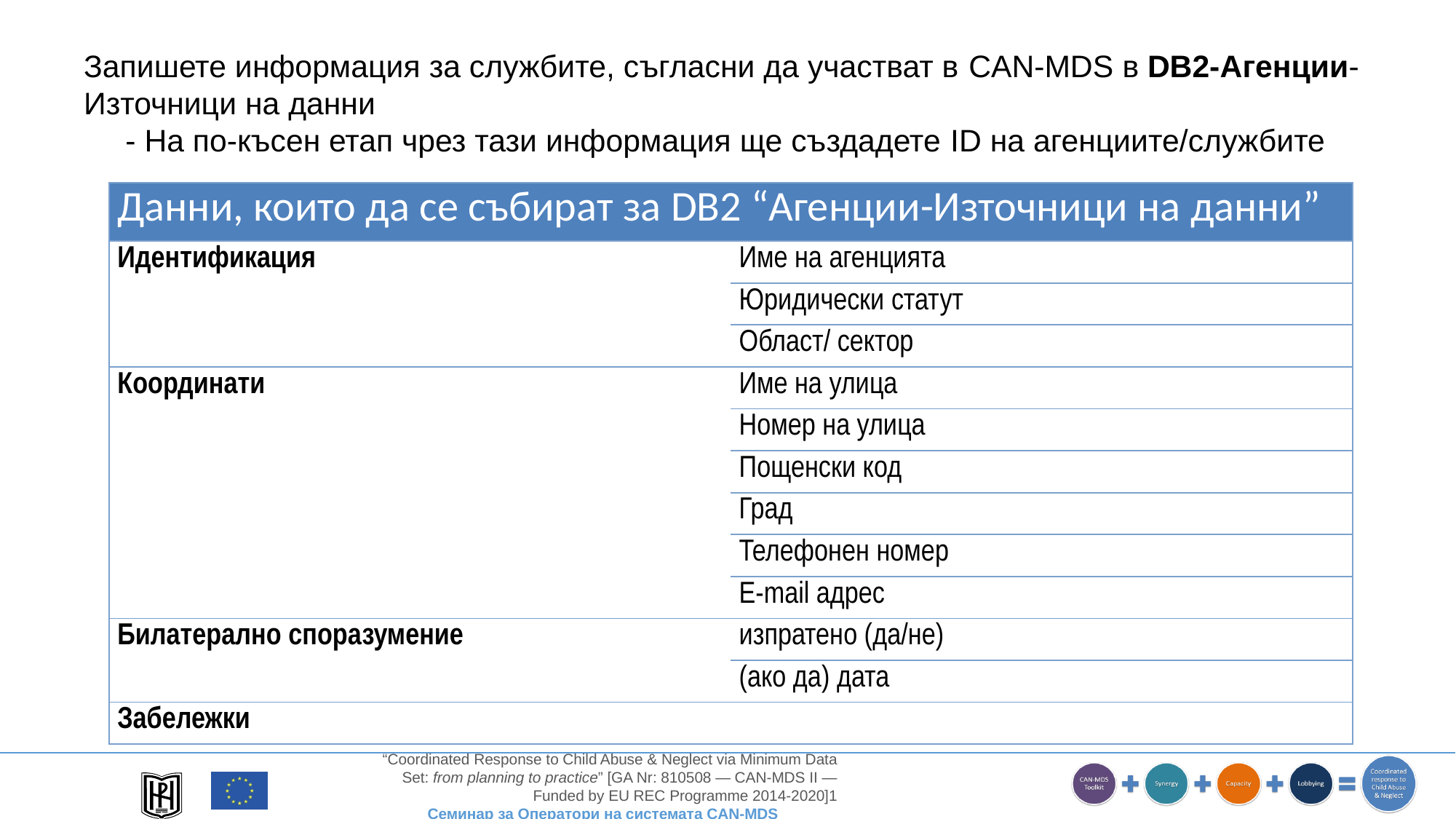

Запишете информация за службите, съгласни да участват в CAN-MDS в DB2-Агенции-Източници на данни
	- На по-късен етап чрез тази информация ще създадете ID на агенциите/службите
| Данни, които да се събират за DB2 “Агенции-Източници на данни” |  |
| --- | --- |
| Идентификация | Име на агенцията |
|  | Юридически статут |
|  | Област/ сектор |
| Координати | Име на улица |
|  | Номер на улица |
|  | Пощенски код |
|  | Град |
|  | Телефонен номер |
|  | E-mail адрес |
| Билатерално споразумение | изпратено (да/не) |
|  | (ако да) дата |
| Забележки |  |